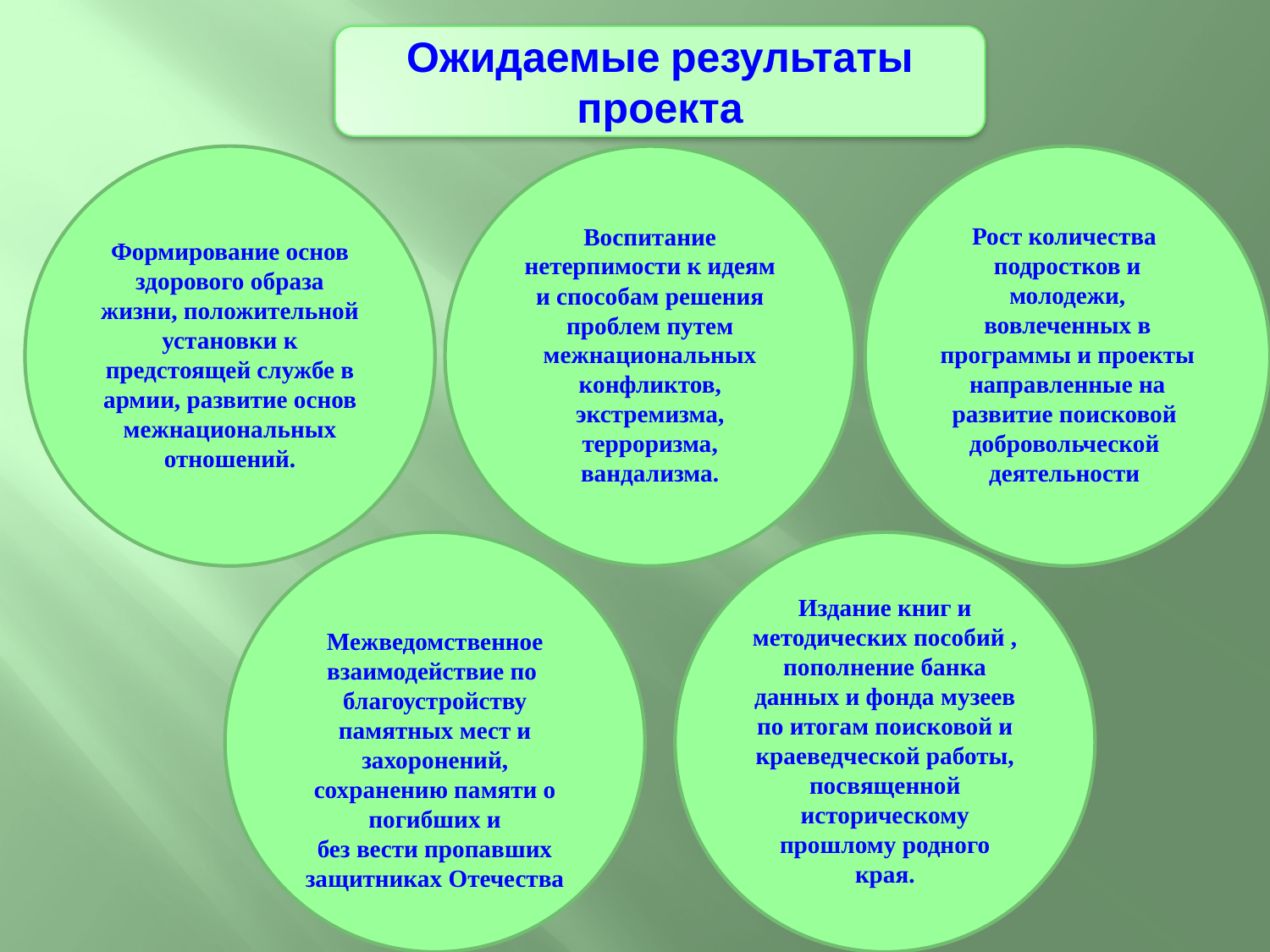

Ожидаемые результаты проекта

Формирование основ здорового образа жизни, положительной установки к предстоящей службе в армии, развитие основ межнациональных отношений.

Воспитание нетерпимости к идеям и способам решения проблем путем межнациональных конфликтов, экстремизма, терроризма, вандализма.

Рост количества  подростков и молодежи, вовлеченных в программы и проекты направленные на развитие поисковой  добровольческой  деятельности

Межведомственное взаимодействие по  благоустройству памятных мест и захоронений, сохранению памяти о погибших и
без вести пропавших
защитниках Отечества

Издание книг и методических пособий , пополнение банка данных и фонда музеев по итогам поисковой и краеведческой работы, посвященной историческому прошлому родного края.